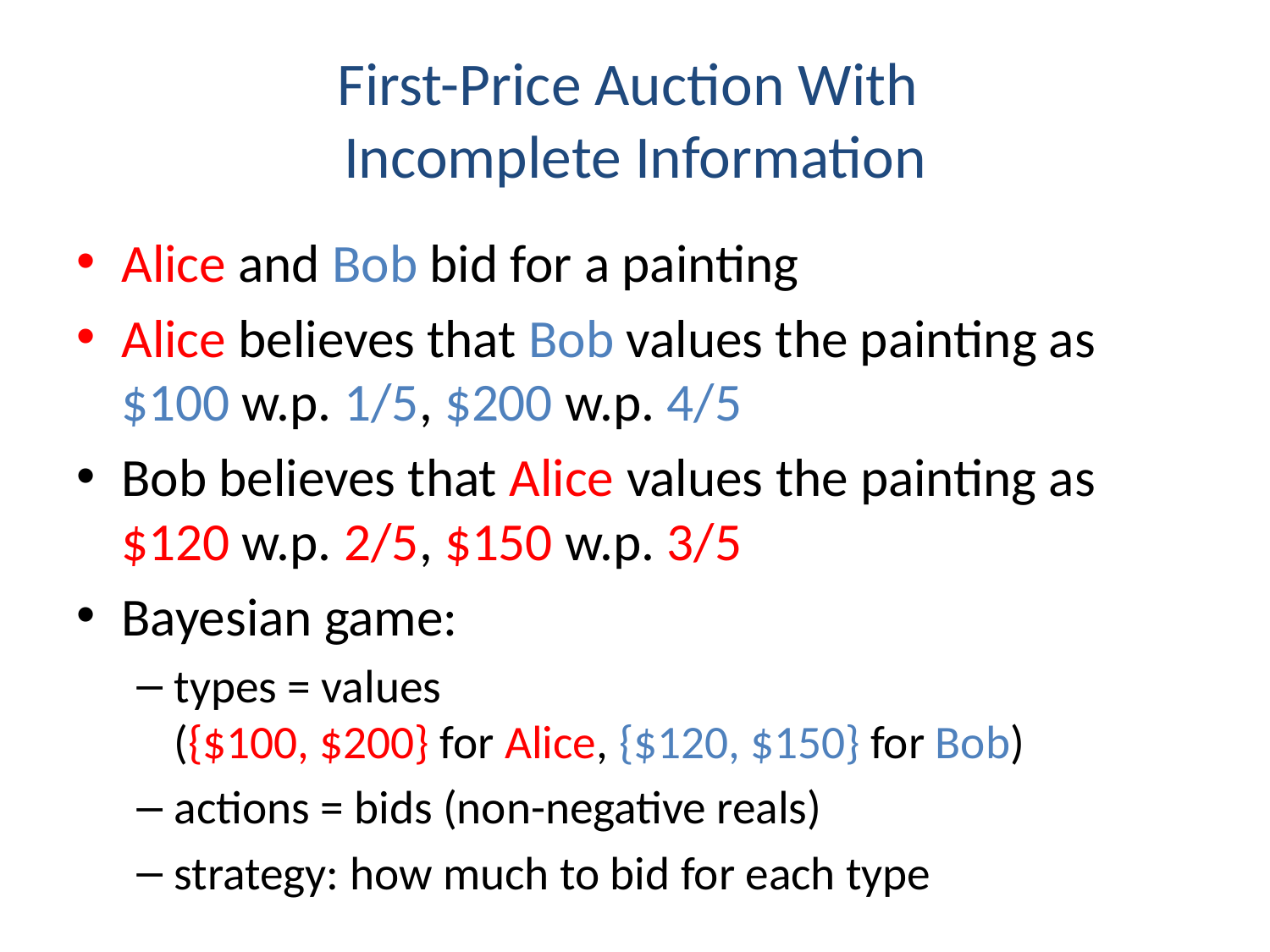

# First-Price Auction With Incomplete Information
Alice and Bob bid for a painting
Alice believes that Bob values the painting as
$100 w.p. 1/5, $200 w.p. 4/5
Bob believes that Alice values the painting as
$120 w.p. 2/5, $150 w.p. 3/5
Bayesian game:
types = values
({$100, $200} for Alice, {$120, $150} for Bob)
actions = bids (non-negative reals)
strategy: how much to bid for each type